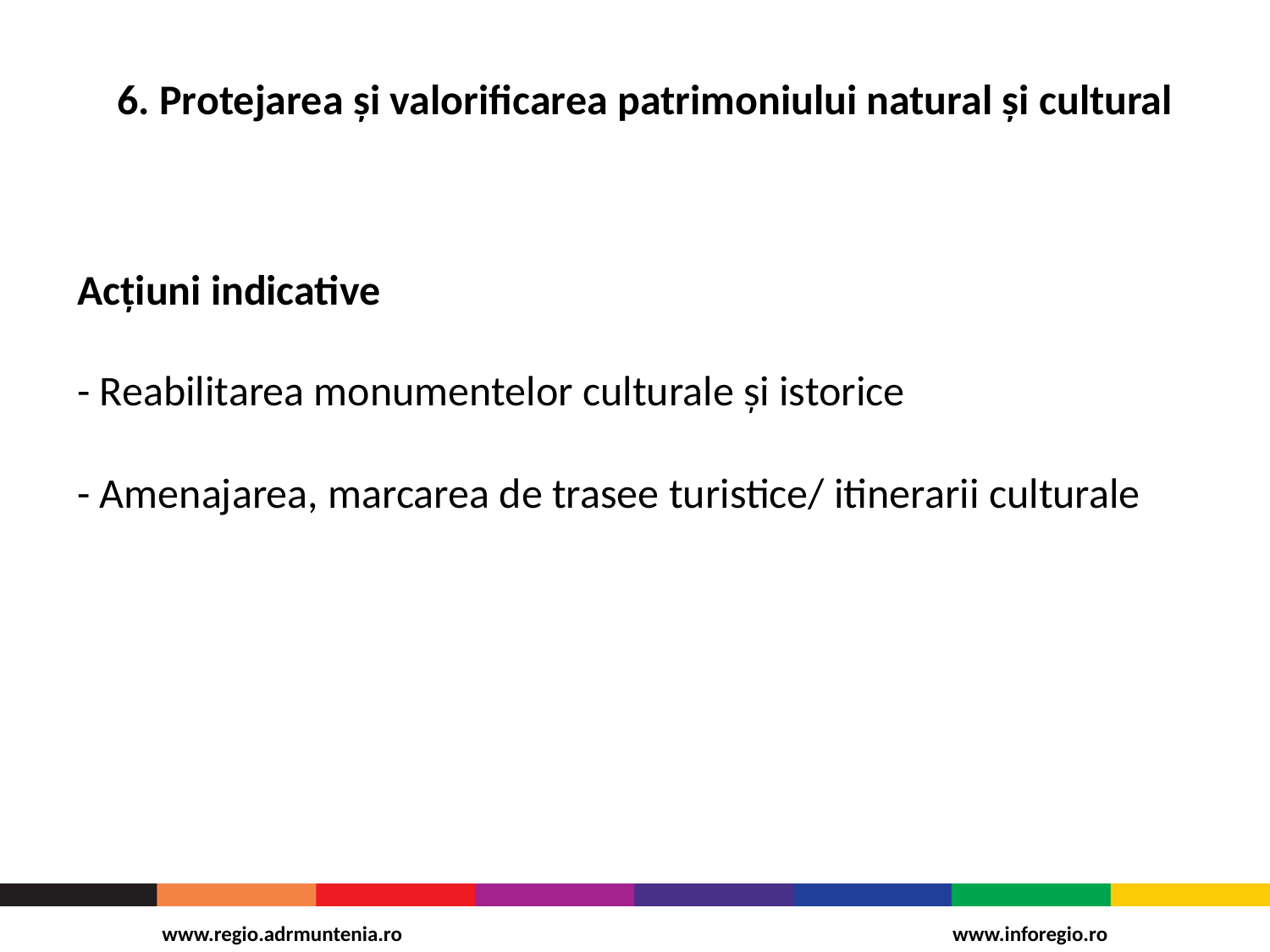

# 6. Protejarea și valorificarea patrimoniului natural și cultural
Acțiuni indicative

- Reabilitarea monumentelor culturale și istorice

- Amenajarea, marcarea de trasee turistice/ itinerarii culturale